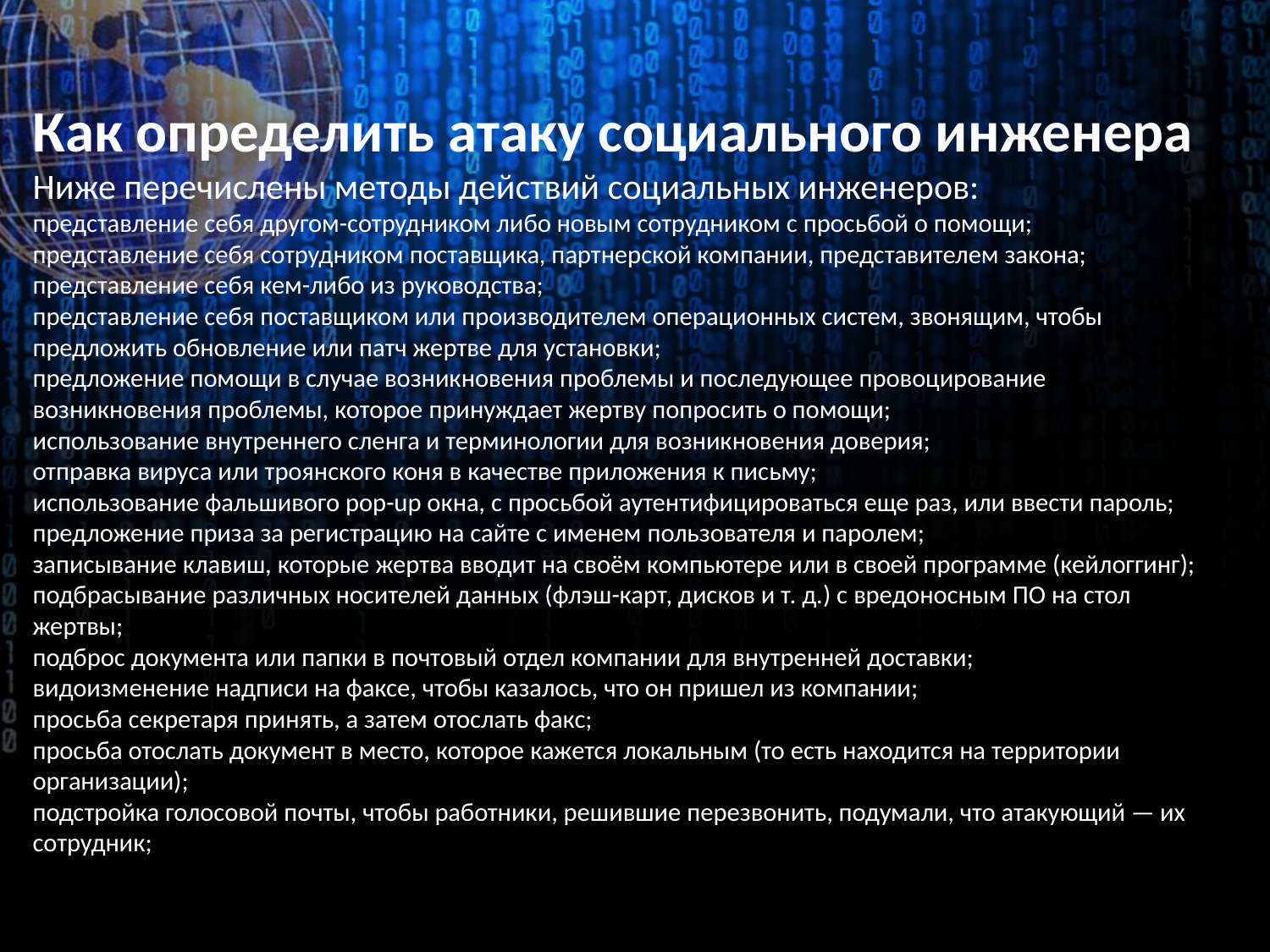

# Как определить атаку социального инженера Ниже перечислены методы действий социальных инженеров: представление себя другом-сотрудником либо новым сотрудником с просьбой о помощи; представление себя сотрудником поставщика, партнерской компании, представителем закона; представление себя кем-либо из руководства; представление себя поставщиком или производителем операционных систем, звонящим, чтобы предложить обновление или патч жертве для установки; предложение помощи в случае возникновения проблемы и последующее провоцирование возникновения проблемы, которое принуждает жертву попросить о помощи; использование внутреннего сленга и терминологии для возникновения доверия; отправка вируса или троянского коня в качестве приложения к письму; использование фальшивого pop-up окна, с просьбой аутентифицироваться еще раз, или ввести пароль; предложение приза за регистрацию на сайте с именем пользователя и паролем; записывание клавиш, которые жертва вводит на своём компьютере или в своей программе (кейлоггинг); подбрасывание различных носителей данных (флэш-карт, дисков и т. д.) с вредоносным ПО на стол жертвы; подброс документа или папки в почтовый отдел компании для внутренней доставки; видоизменение надписи на факсе, чтобы казалось, что он пришел из компании; просьба секретаря принять, а затем отослать факс; просьба отослать документ в место, которое кажется локальным (то есть находится на территории организации); подстройка голосовой почты, чтобы работники, решившие перезвонить, подумали, что атакующий — их сотрудник;